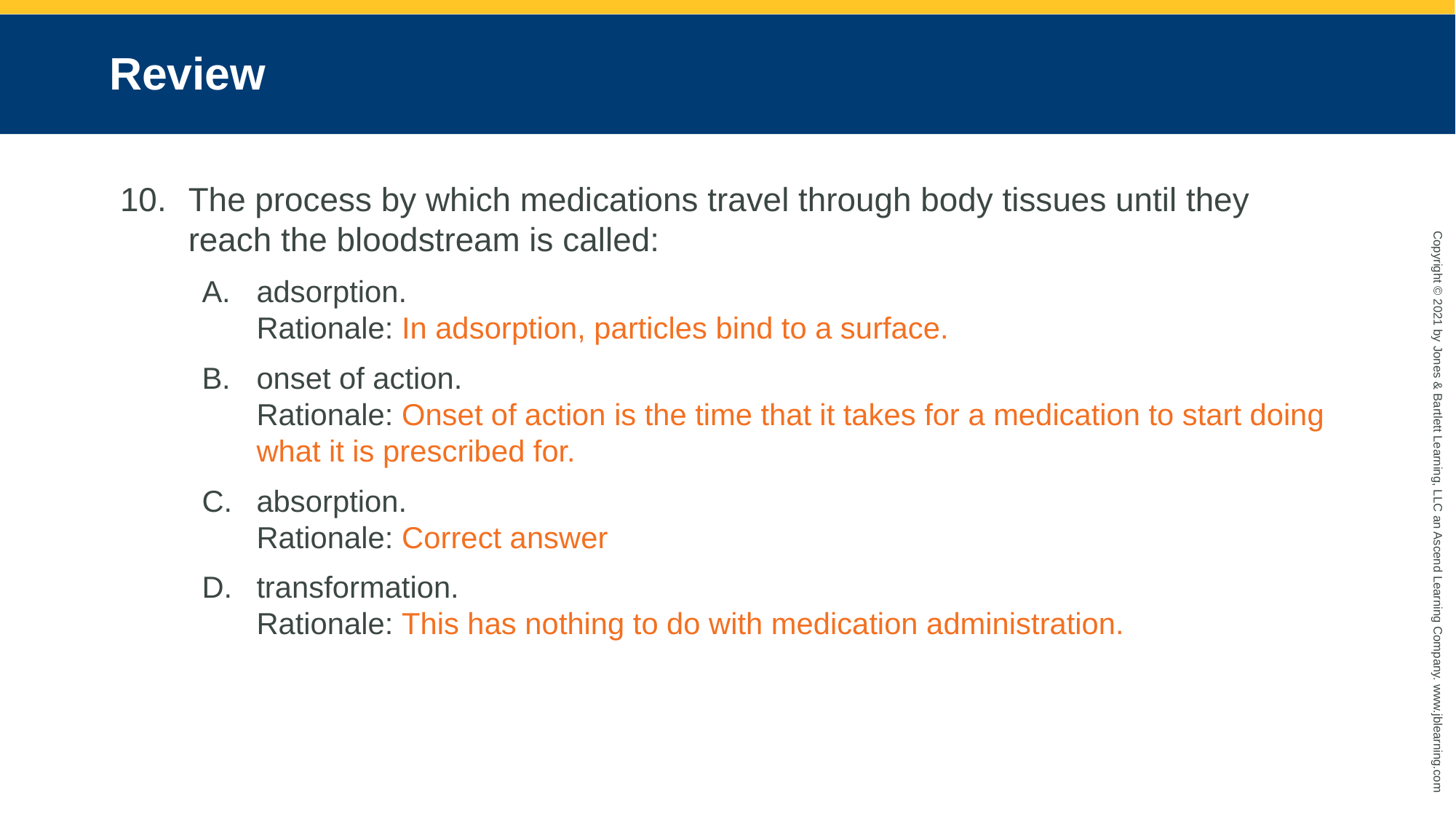

# Review
The process by which medications travel through body tissues until they reach the bloodstream is called:
adsorption.
Rationale: In adsorption, particles bind to a surface.
onset of action.
Rationale: Onset of action is the time that it takes for a medication to start doing what it is prescribed for.
absorption.
Rationale: Correct answer
transformation.
Rationale: This has nothing to do with medication administration.